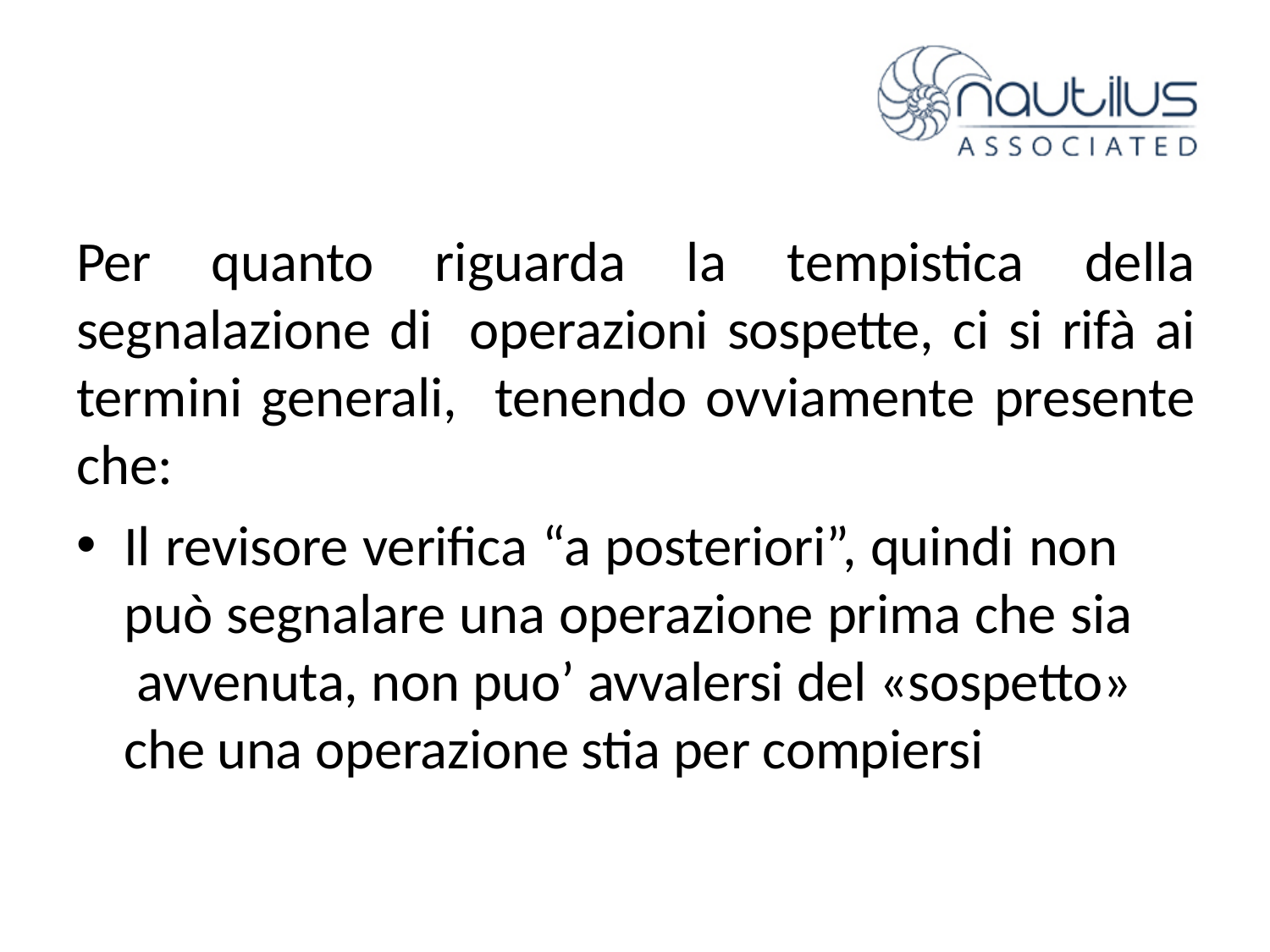

Per quanto riguarda la tempistica della segnalazione di  operazioni sospette, ci si rifà ai termini generali,  tenendo ovviamente presente che:
Il revisore verifica “a posteriori”, quindi non  può segnalare una operazione prima che sia  avvenuta, non puo’ avvalersi del «sospetto» che una operazione stia per compiersi